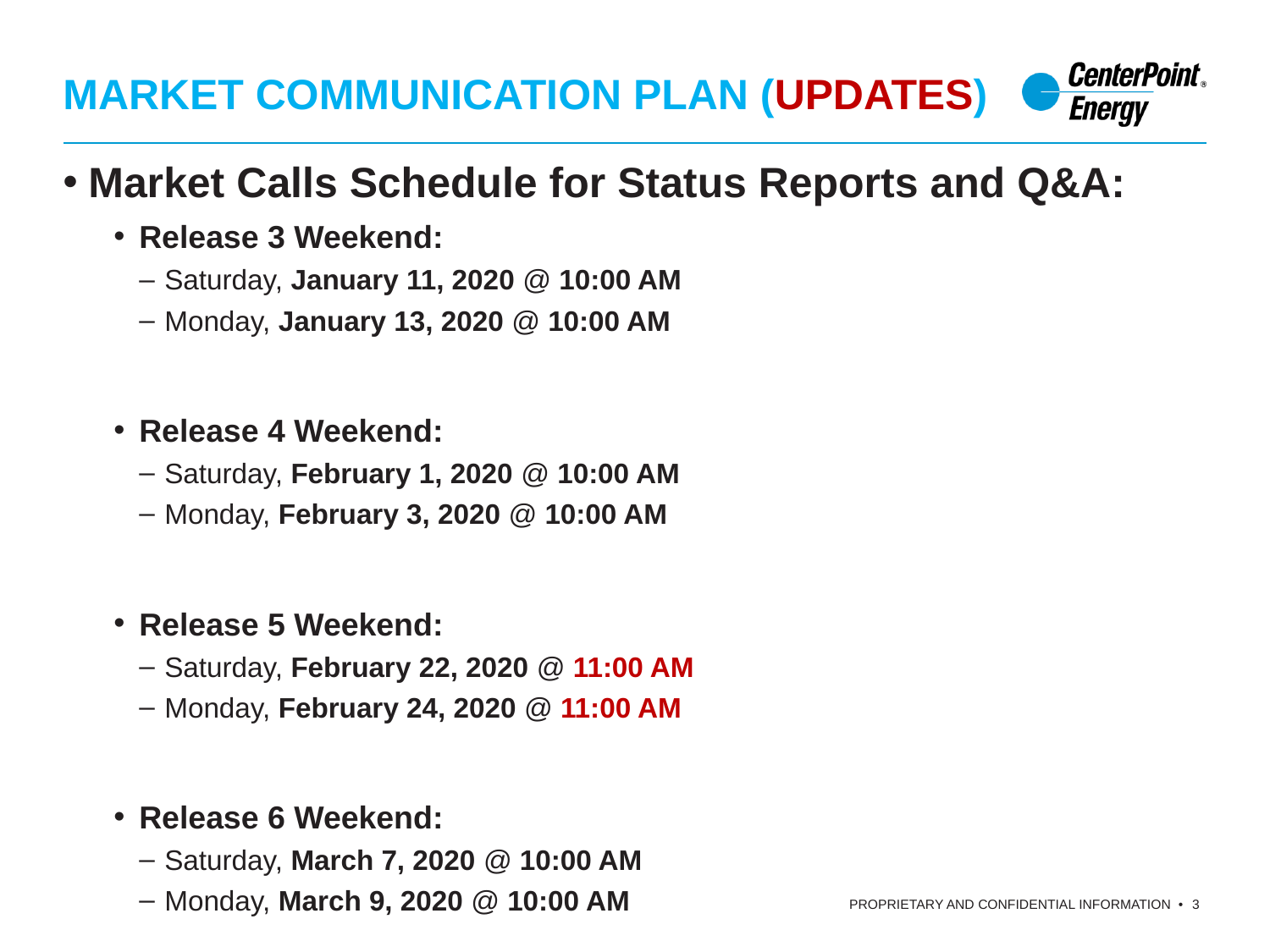

# MARKET COMMUNICATION PLAN (UPDATES)
Market Calls Schedule for Status Reports and Q&A:
Release 3 Weekend:
Saturday, January 11, 2020 @ 10:00 AM
Monday, January 13, 2020 @ 10:00 AM

Release 4 Weekend:
Saturday, February 1, 2020 @ 10:00 AM
Monday, February 3, 2020 @ 10:00 AM

Release 5 Weekend:
Saturday, February 22, 2020 @ 11:00 AM
Monday, February 24, 2020 @ 11:00 AM

Release 6 Weekend:
Saturday, March 7, 2020 @ 10:00 AM
Monday, March 9, 2020 @ 10:00 AM

3